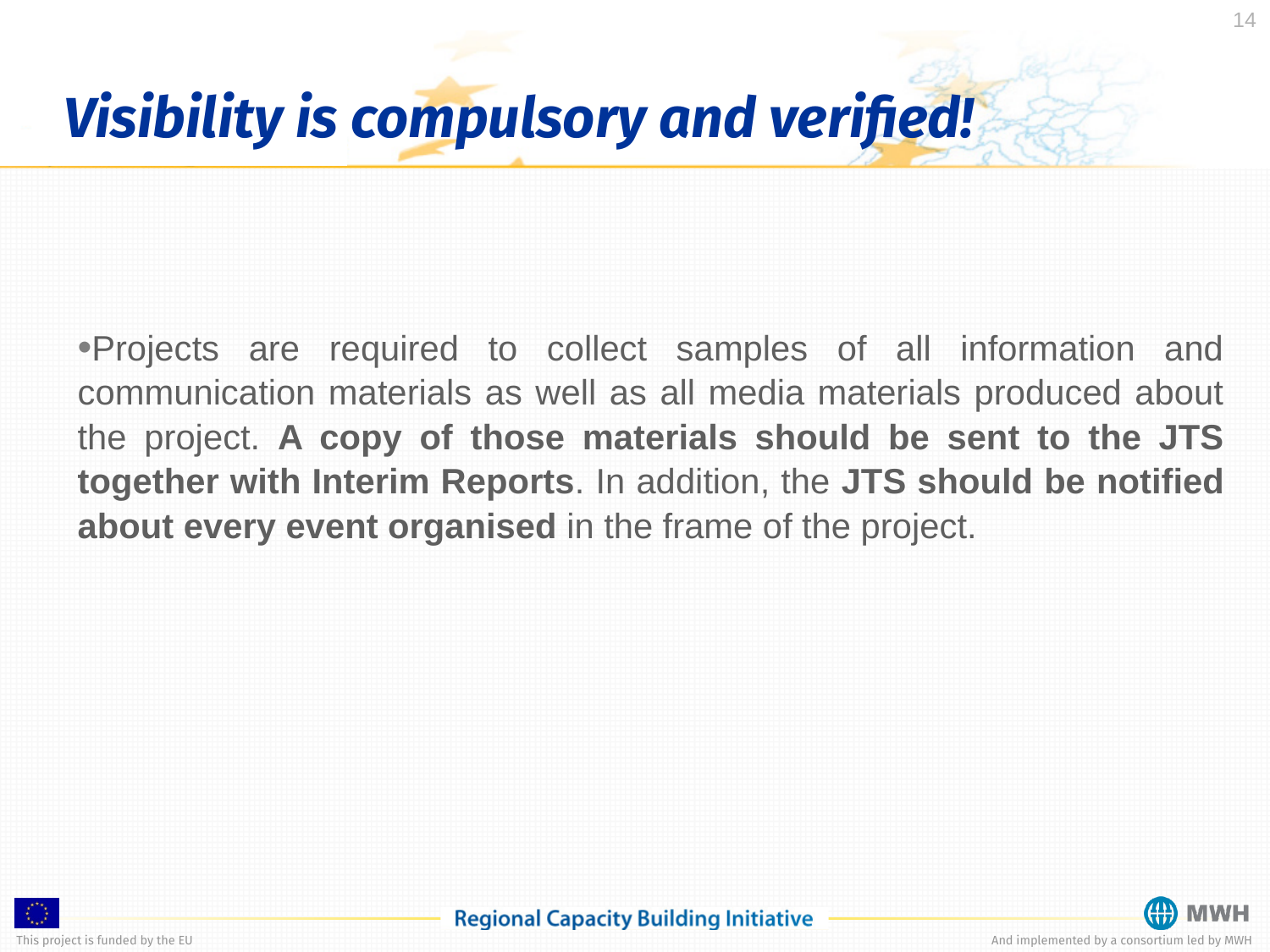

14
Visibility is compulsory and verified!

Projects are required to collect samples of all information and communication materials as well as all media materials produced about the project. A copy of those materials should be sent to the JTS together with Interim Reports. In addition, the JTS should be notified about every event organised in the frame of the project.